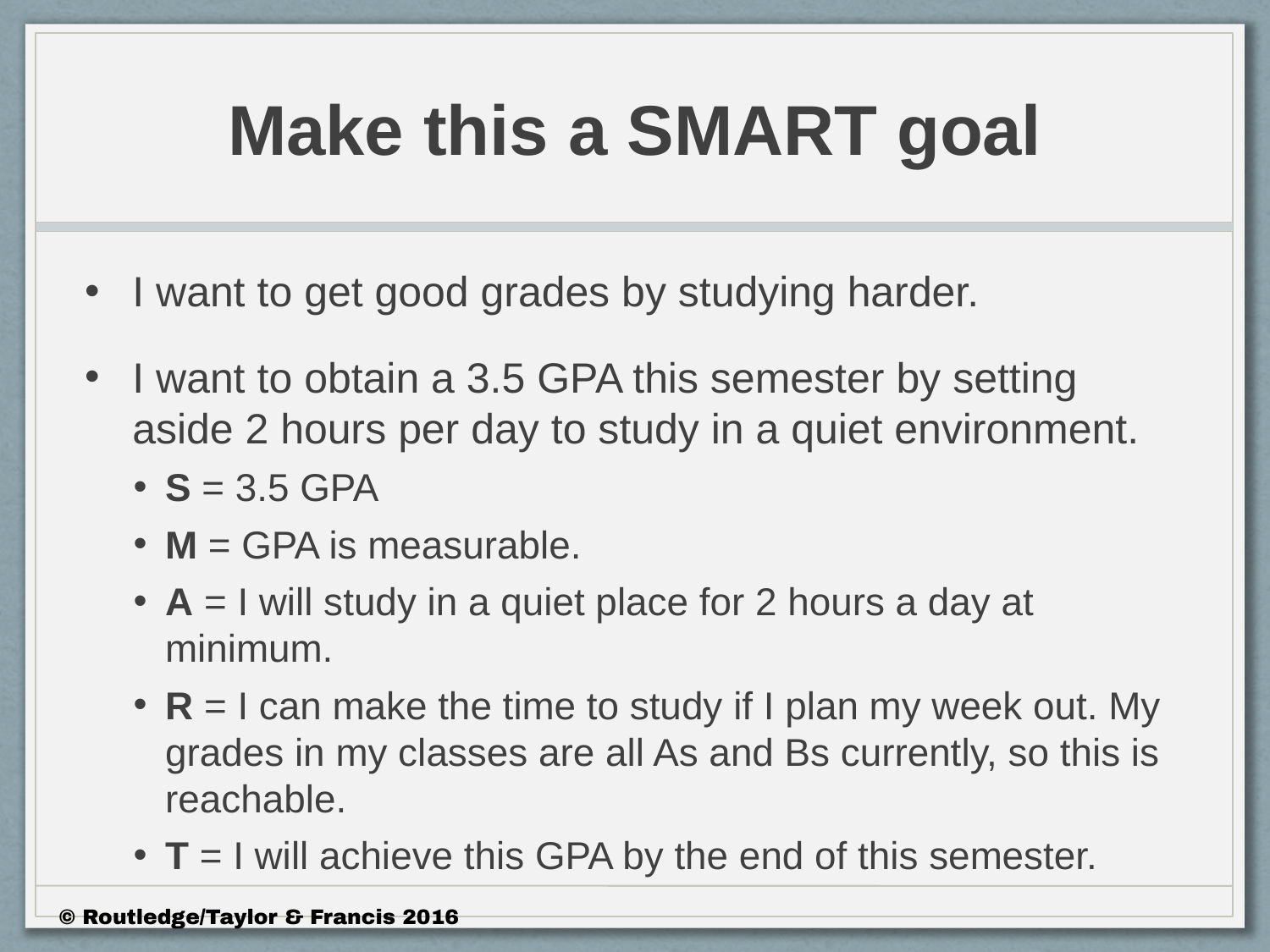

# Make this a SMART goal
I want to get good grades by studying harder.
I want to obtain a 3.5 GPA this semester by setting aside 2 hours per day to study in a quiet environment.
S = 3.5 GPA
M = GPA is measurable.
A = I will study in a quiet place for 2 hours a day at minimum.
R = I can make the time to study if I plan my week out. My grades in my classes are all As and Bs currently, so this is reachable.
T = I will achieve this GPA by the end of this semester.
© Routledge/Taylor & Francis 2016